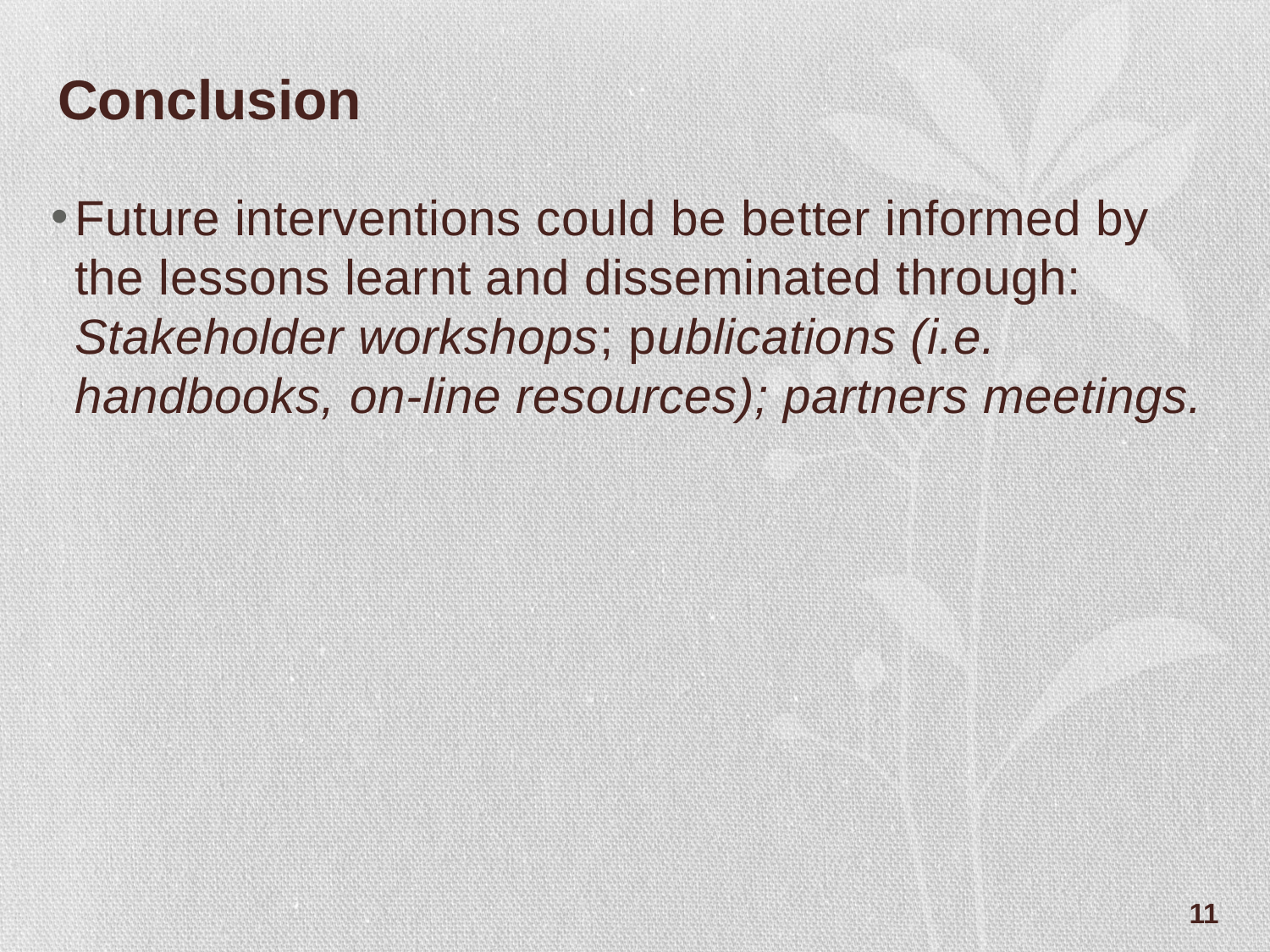

# Conclusion
Future interventions could be better informed by the lessons learnt and disseminated through: Stakeholder workshops; publications (i.e. handbooks, on-line resources); partners meetings.

11